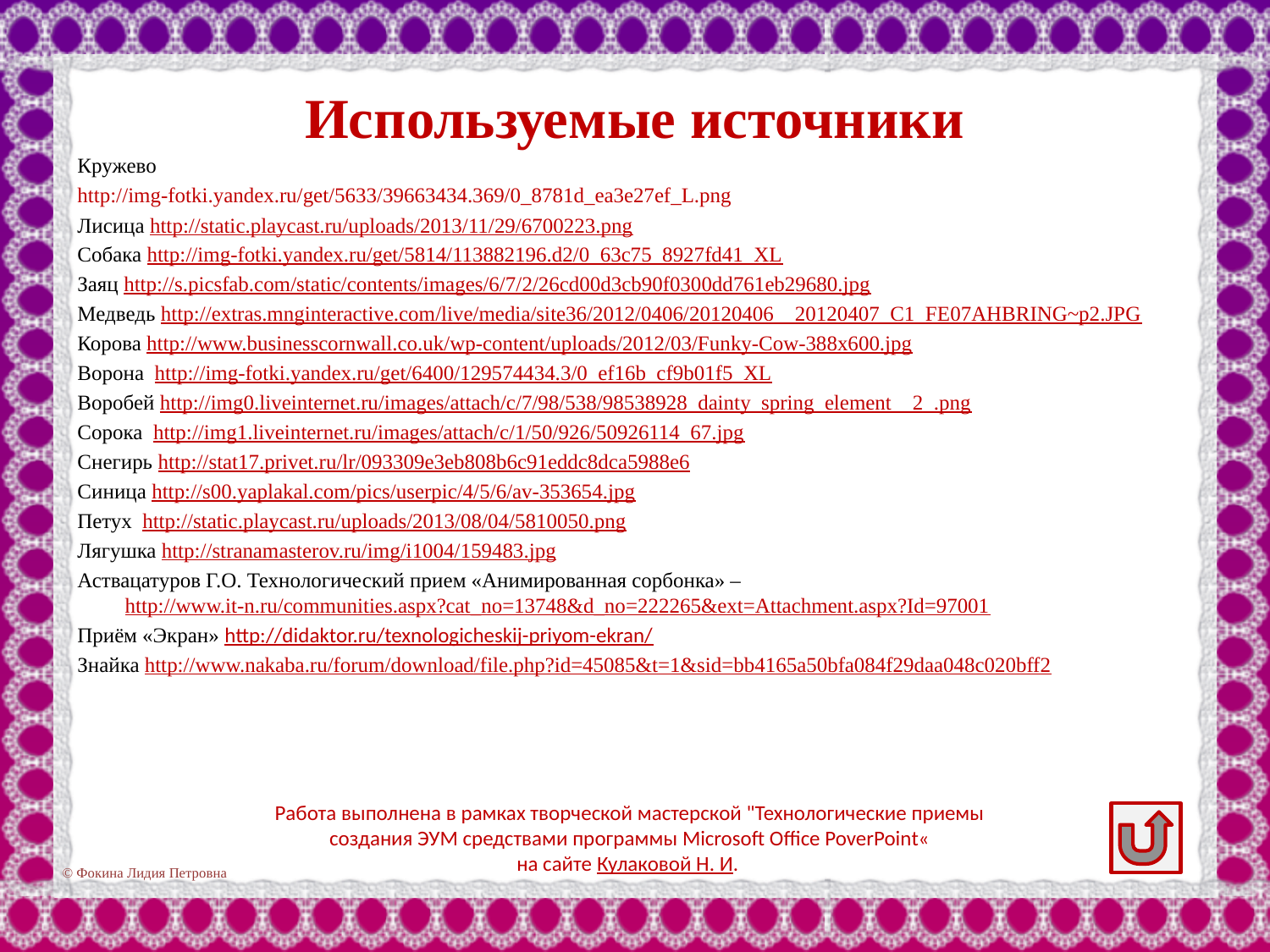

Используемые источники
Кружево
http://img-fotki.yandex.ru/get/5633/39663434.369/0_8781d_ea3e27ef_L.png
Лисица http://static.playcast.ru/uploads/2013/11/29/6700223.png
Собака http://img-fotki.yandex.ru/get/5814/113882196.d2/0_63c75_8927fd41_XL
Заяц http://s.picsfab.com/static/contents/images/6/7/2/26cd00d3cb90f0300dd761eb29680.jpg
Медведь http://extras.mnginteractive.com/live/media/site36/2012/0406/20120406__20120407_C1_FE07AHBRING~p2.JPG
Корова http://www.businesscornwall.co.uk/wp-content/uploads/2012/03/Funky-Cow-388x600.jpg
Ворона  http://img-fotki.yandex.ru/get/6400/129574434.3/0_ef16b_cf9b01f5_XL
Воробей http://img0.liveinternet.ru/images/attach/c/7/98/538/98538928_dainty_spring_element__2_.png
Сорока  http://img1.liveinternet.ru/images/attach/c/1/50/926/50926114_67.jpg
Снегирь http://stat17.privet.ru/lr/093309e3eb808b6c91eddc8dca5988e6
Синица http://s00.yaplakal.com/pics/userpic/4/5/6/av-353654.jpg
Петух  http://static.playcast.ru/uploads/2013/08/04/5810050.png
Лягушка http://stranamasterov.ru/img/i1004/159483.jpg
Аствацатуров Г.О. Технологический прием «Анимированная сорбонка» – http://www.it-n.ru/communities.aspx?cat_no=13748&d_no=222265&ext=Attachment.aspx?Id=97001
Приём «Экран» http://didaktor.ru/texnologicheskij-priyom-ekran/
Знайка http://www.nakaba.ru/forum/download/file.php?id=45085&t=1&sid=bb4165a50bfa084f29daa048c020bff2

Работа выполнена в рамках творческой мастерской "Технологические приемы создания ЭУМ средствами программы Microsoft Office PoverPoint«
на сайте Кулаковой Н. И.